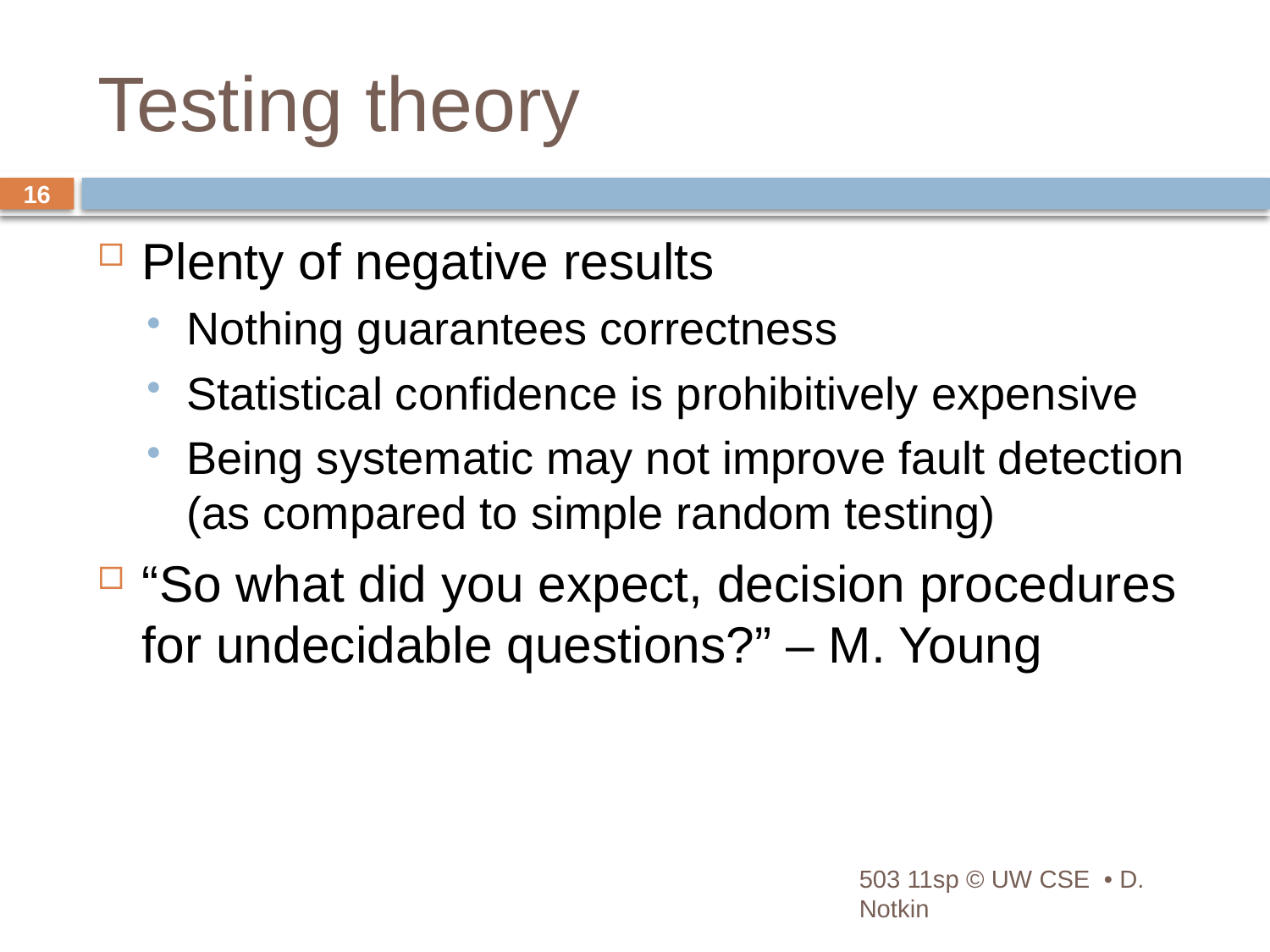

# Testing theory
16
Plenty of negative results
Nothing guarantees correctness
Statistical confidence is prohibitively expensive
Being systematic may not improve fault detection (as compared to simple random testing)
“So what did you expect, decision procedures for undecidable questions?” – M. Young
503 11sp © UW CSE  • D. Notkin